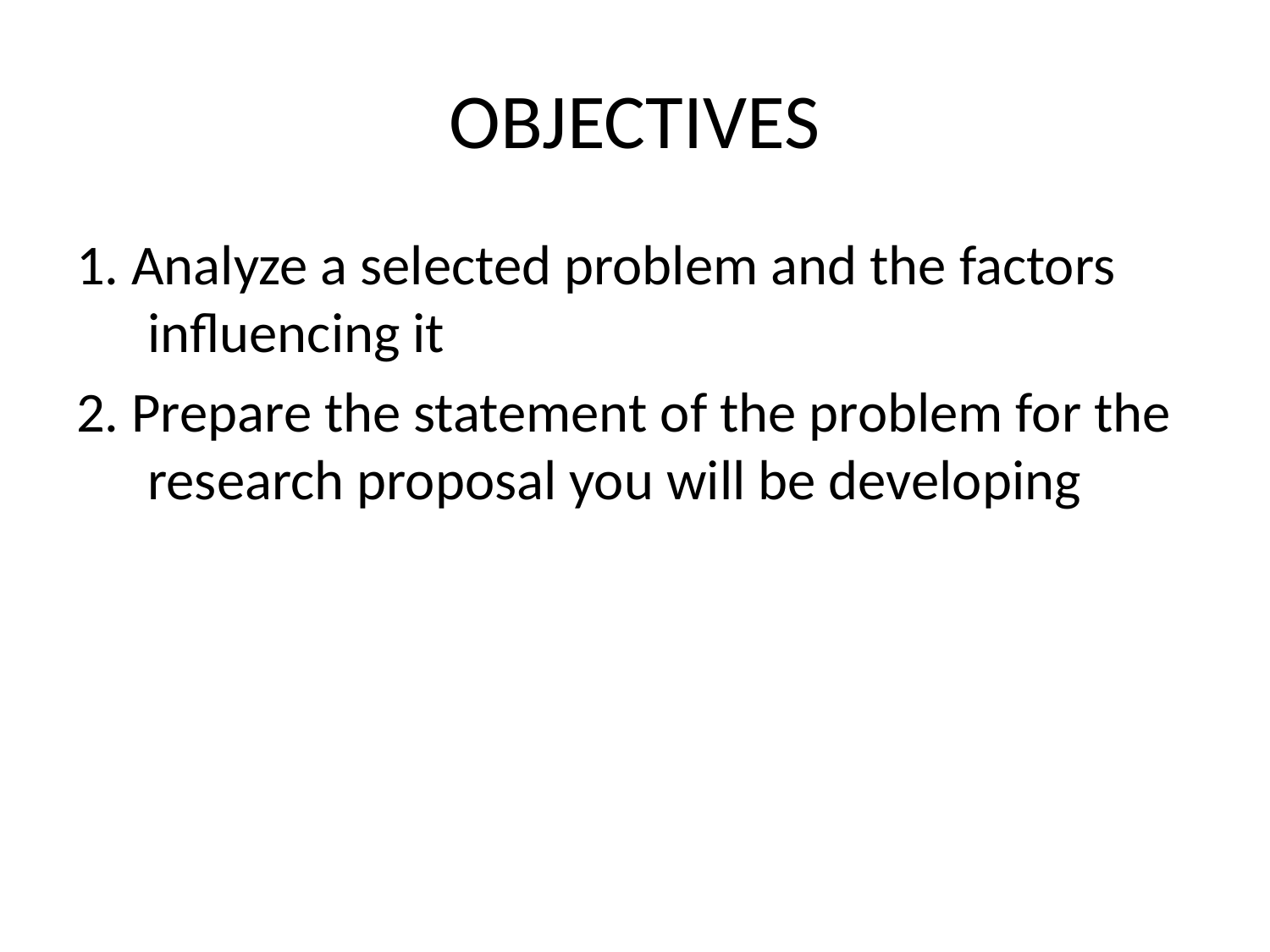

# OBJECTIVES
1. Analyze a selected problem and the factors influencing it
2. Prepare the statement of the problem for the research proposal you will be developing